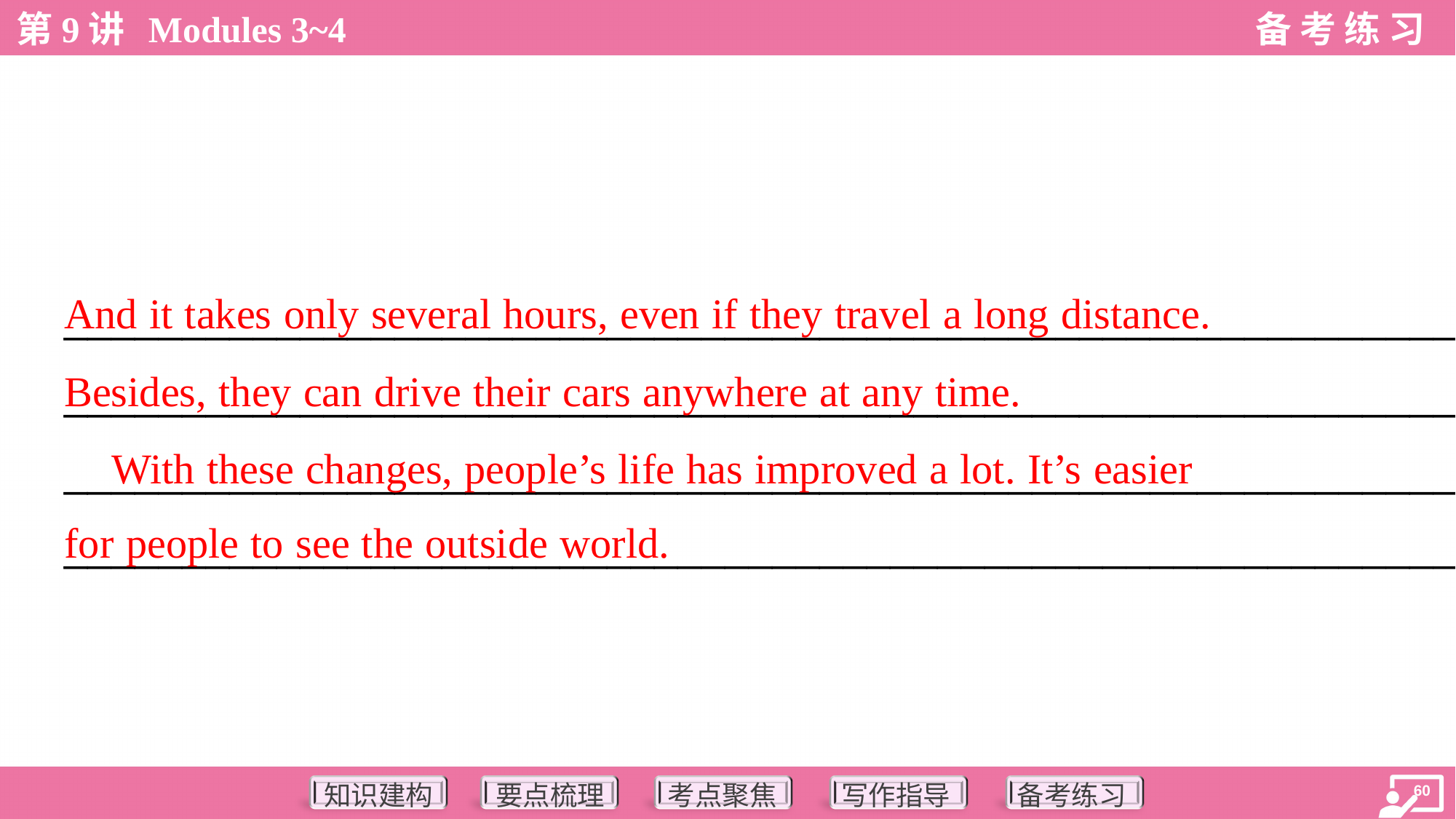

And it takes only several hours, even if they travel a long distance.
Besides, they can drive their cars anywhere at any time.
    With these changes, people’s life has improved a lot. It’s easier
for people to see the outside world.
______________________________________________________________
______________________________________________________________
______________________________________________________________
______________________________________________________________